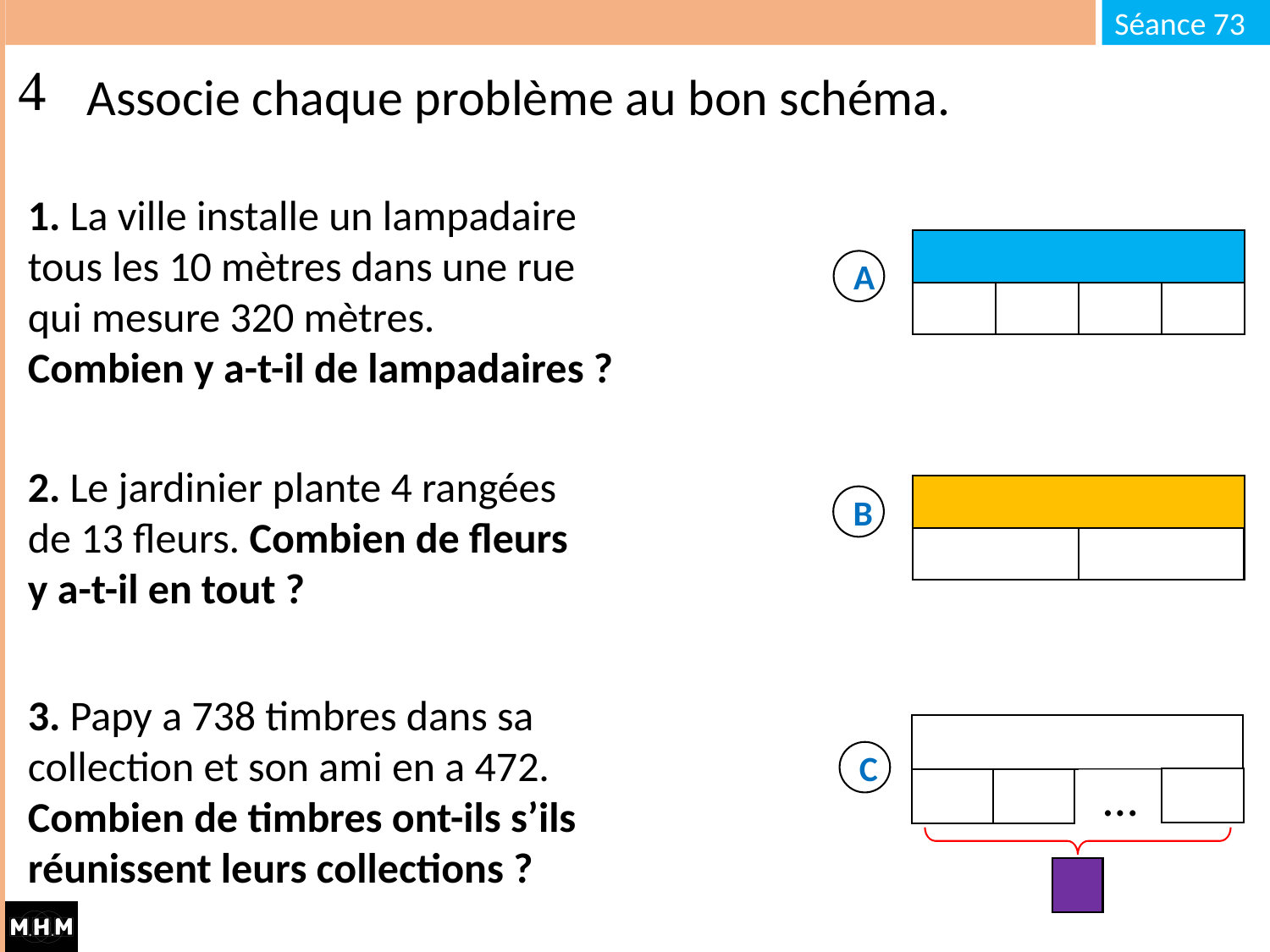

# Associe chaque problème au bon schéma.
1. La ville installe un lampadaire tous les 10 mètres dans une rue qui mesure 320 mètres.
Combien y a-t-il de lampadaires ?

A
2. Le jardinier plante 4 rangées de 13 fleurs. Combien de fleurs y a-t-il en tout ?

B
3. Papy a 738 timbres dans sa collection et son ami en a 472. Combien de timbres ont-ils s’ils réunissent leurs collections ?

…

C